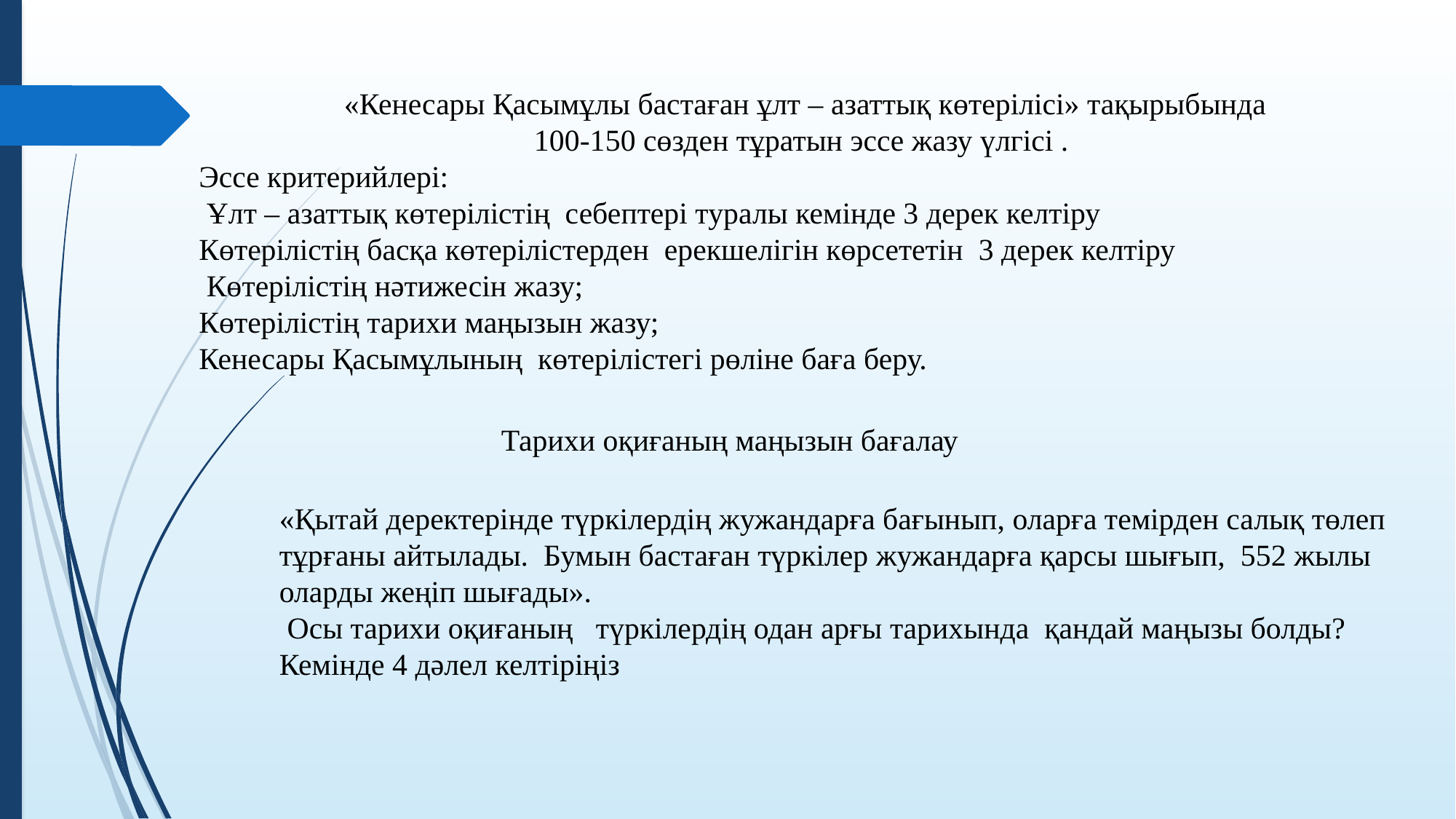

«Кенесары Қасымұлы бастаған ұлт – азаттық көтерілісі» тақырыбында
 100-150 сөзден тұратын эссе жазу үлгісі .
Эссе критерийлері:
 Ұлт – азаттық көтерілістің  себептері туралы кемінде 3 дерек келтіру
Көтерілістің басқа көтерілістерден  ерекшелігін көрсететін  3 дерек келтіру
 Көтерілістің нәтижесін жазу;
Көтерілістің тарихи маңызын жазу;
Кенесары Қасымұлының  көтерілістегі рөліне баға беру.
Тарихи оқиғаның маңызын бағалау
«Қытай деректерінде түркілердің жужандарға бағынып, оларға темірден салық төлеп тұрғаны айтылады.  Бумын бастаған түркілер жужандарға қарсы шығып,  552 жылы оларды жеңіп шығады».
 Осы тарихи оқиғаның   түркілердің одан арғы тарихында  қандай маңызы болды? Кемінде 4 дәлел келтіріңіз